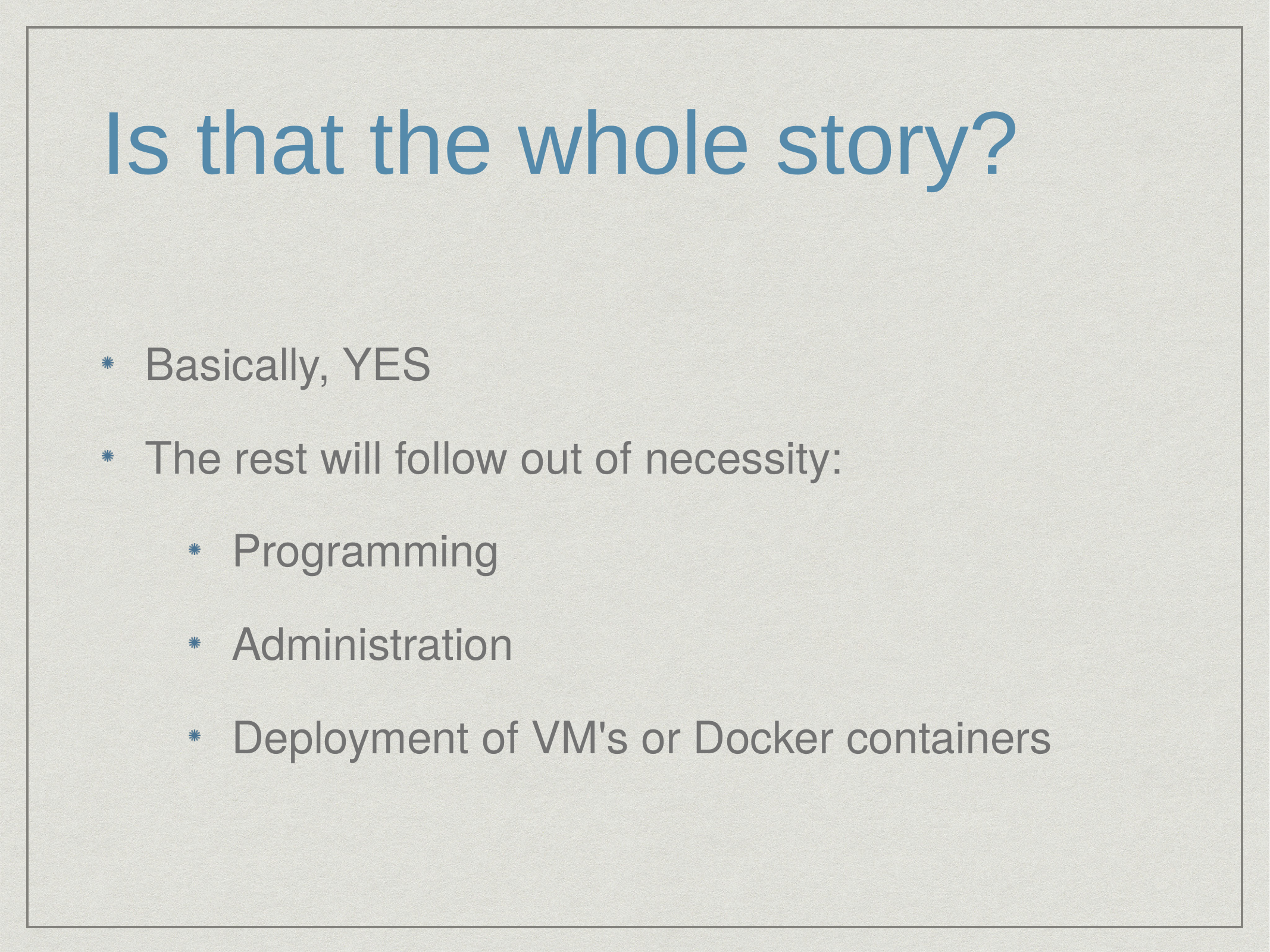

# Is that the whole story?
Basically, YES
The rest will follow out of necessity:
Programming
Administration
Deployment of VM's or Docker containers